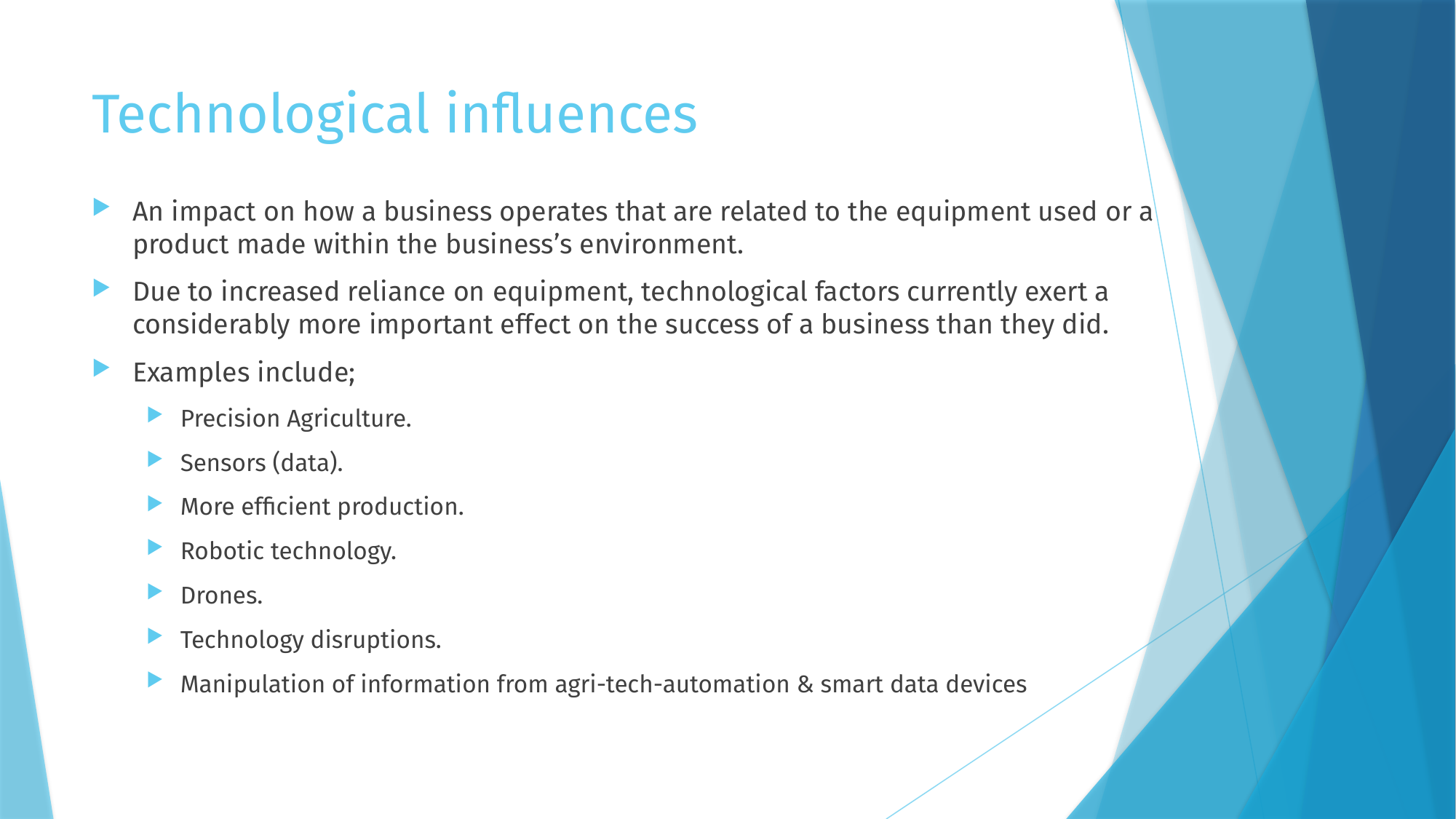

# Technological influences
An impact on how a business operates that are related to the equipment used or a product made within the business’s environment.
Due to increased reliance on equipment, technological factors currently exert a considerably more important effect on the success of a business than they did.
Examples include;
Precision Agriculture.
Sensors (data).
More efficient production.
Robotic technology.
Drones.
Technology disruptions.
Manipulation of information from agri-tech-automation & smart data devices